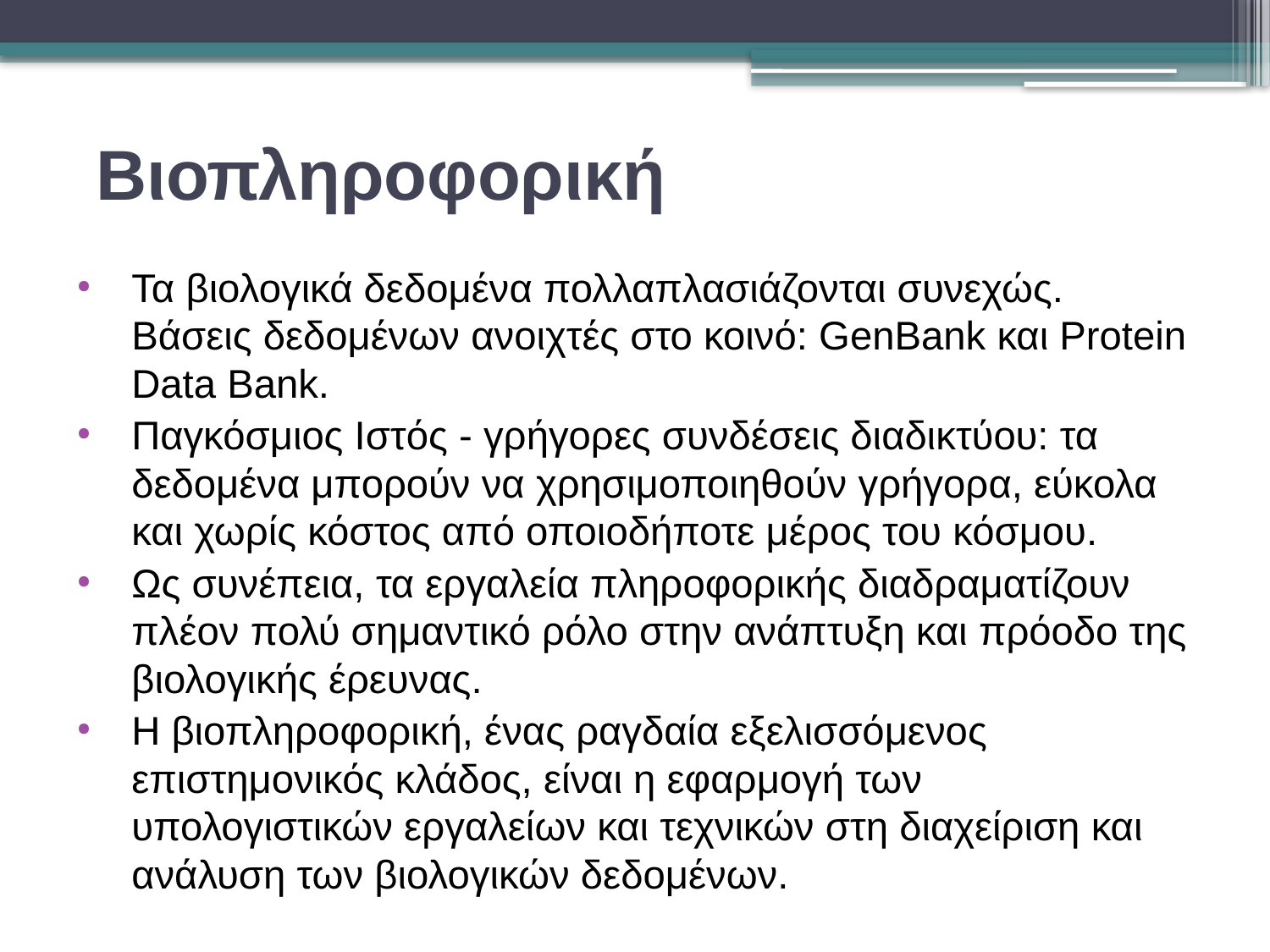

# Βιοπληροφορική
Τα βιολογικά δεδομένα πολλαπλασιάζονται συνεχώς. Βάσεις δεδομένων ανοιχτές στο κοινό: GenBank και Protein Data Bank.
Παγκόσμιος Ιστός - γρήγορες συνδέσεις διαδικτύου: τα δεδομένα μπορούν να χρησιμοποιηθούν γρήγορα, εύκολα και χωρίς κόστος από οποιοδήποτε μέρος του κόσμου.
Ως συνέπεια, τα εργαλεία πληροφορικής διαδραματίζουν πλέον πολύ σημαντικό ρόλο στην ανάπτυξη και πρόοδο της βιολογικής έρευνας.
Η βιοπληροφορική, ένας ραγδαία εξελισσόμενος επιστημονικός κλάδος, είναι η εφαρμογή των υπολογιστικών εργαλείων και τεχνικών στη διαχείριση και ανάλυση των βιολογικών δεδομένων.